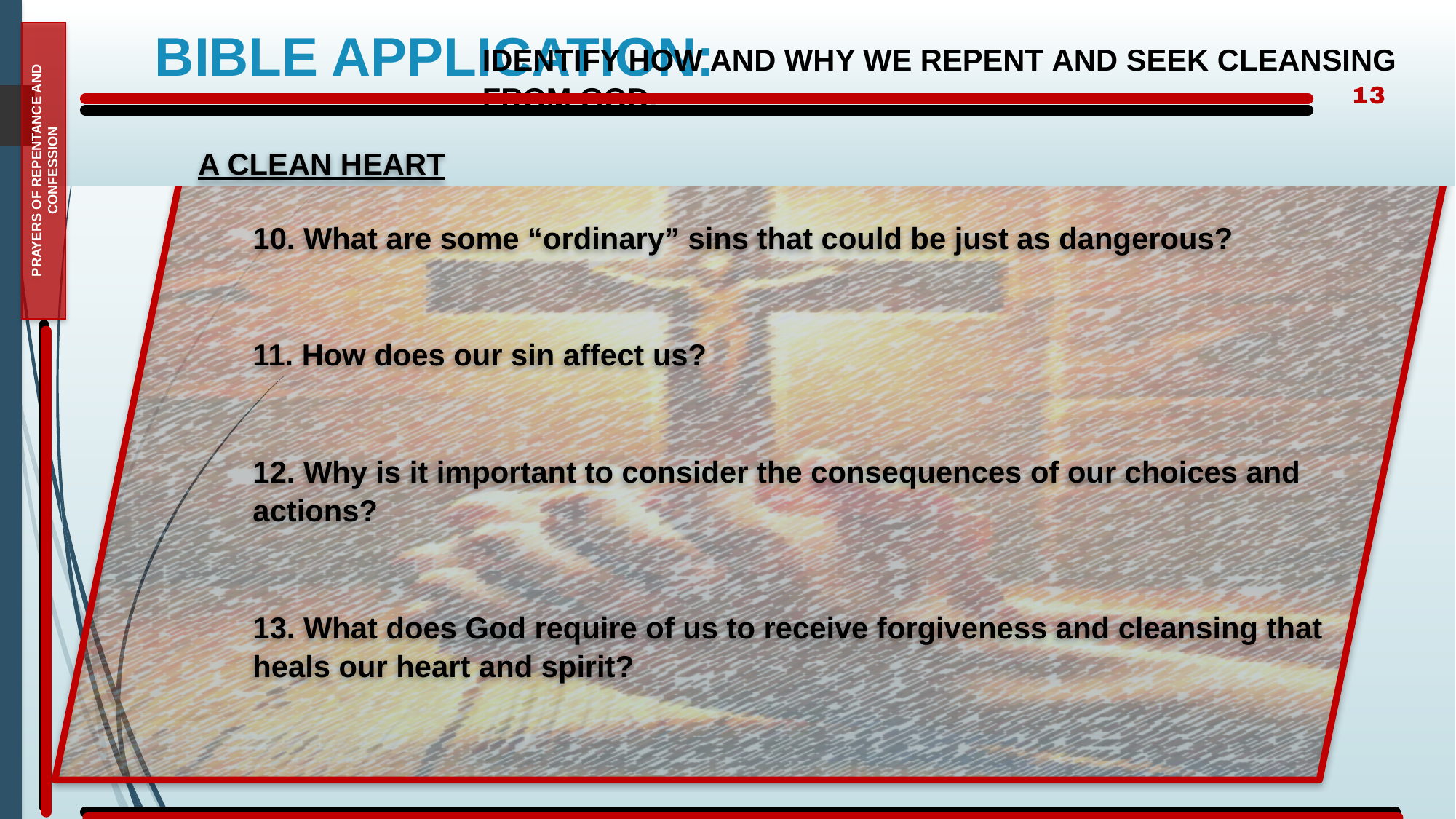

Bible Application:
Identify how and why we repent and seek cleansing from God.
13

A Clean Heart

10. What are some “ordinary” sins that could be just as dangerous?

11. How does our sin affect us?

12. Why is it important to consider the consequences of our choices and actions?

13. What does God require of us to receive forgiveness and cleansing that heals our heart and spirit?

Prayers of Repentance and confession